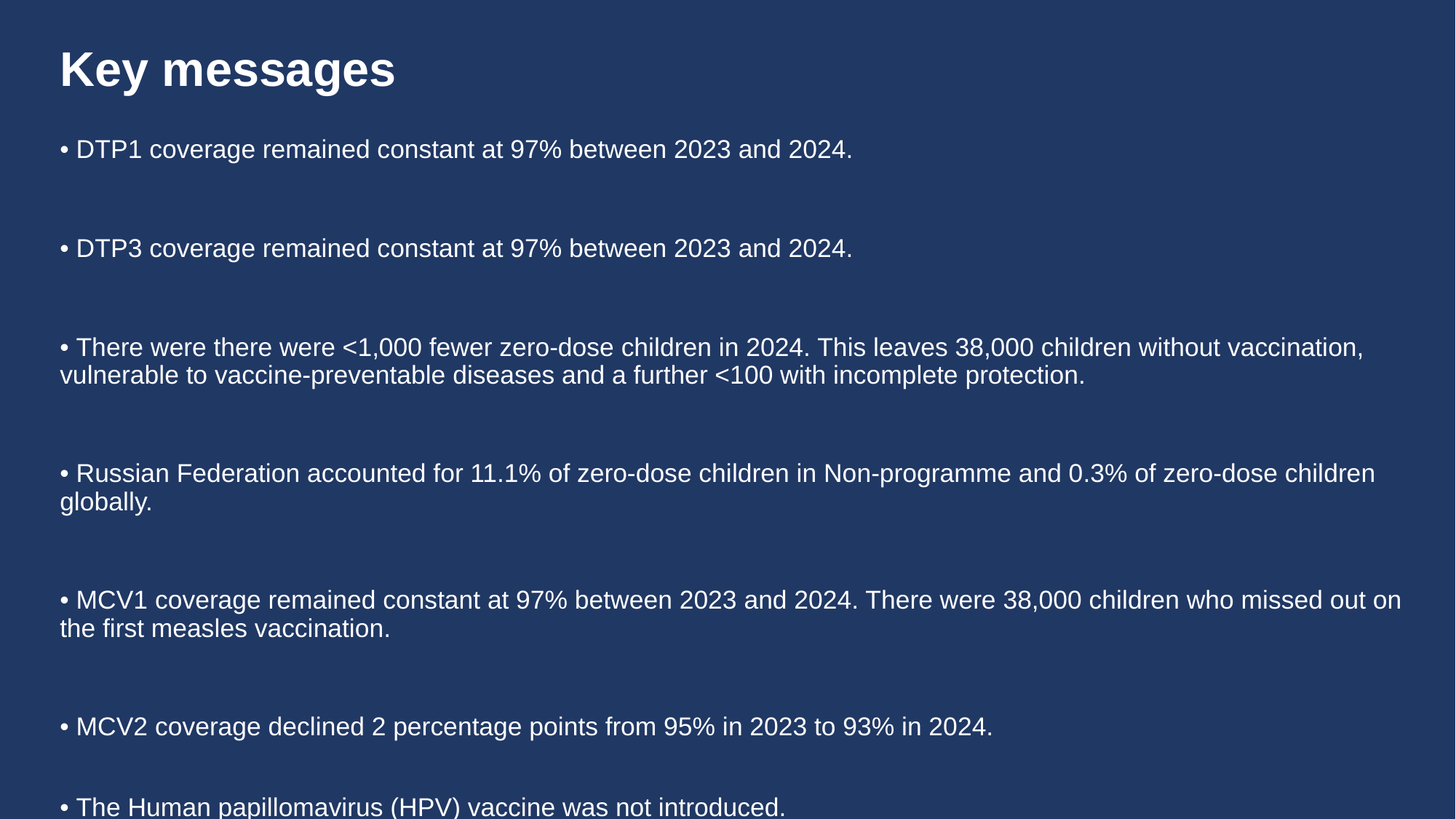

# Key messages
• DTP1 coverage remained constant at 97% between 2023 and 2024.

• DTP3 coverage remained constant at 97% between 2023 and 2024.

• There were there were <1,000 fewer zero-dose children in 2024. This leaves 38,000 children without vaccination, vulnerable to vaccine-preventable diseases and a further <100 with incomplete protection.

• Russian Federation accounted for 11.1% of zero-dose children in Non-programme and 0.3% of zero-dose children globally.

• MCV1 coverage remained constant at 97% between 2023 and 2024. There were 38,000 children who missed out on the first measles vaccination.

• MCV2 coverage declined 2 percentage points from 95% in 2023 to 93% in 2024.

• The Human papillomavirus (HPV) vaccine was not introduced.